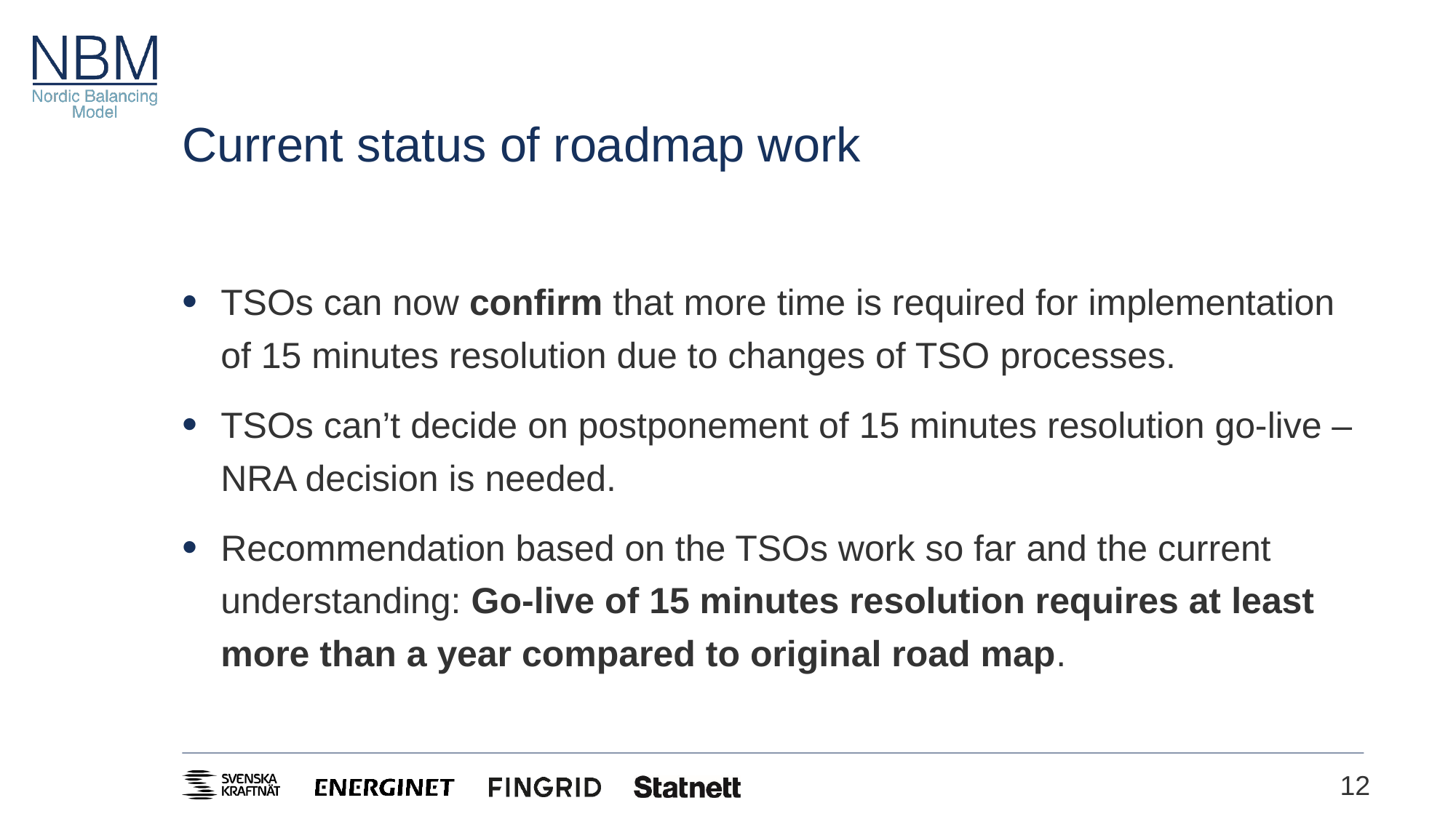

# Current status of roadmap work
TSOs can now confirm that more time is required for implementation of 15 minutes resolution due to changes of TSO processes.
TSOs can’t decide on postponement of 15 minutes resolution go-live – NRA decision is needed.
Recommendation based on the TSOs work so far and the current understanding: Go-live of 15 minutes resolution requires at least more than a year compared to original road map.